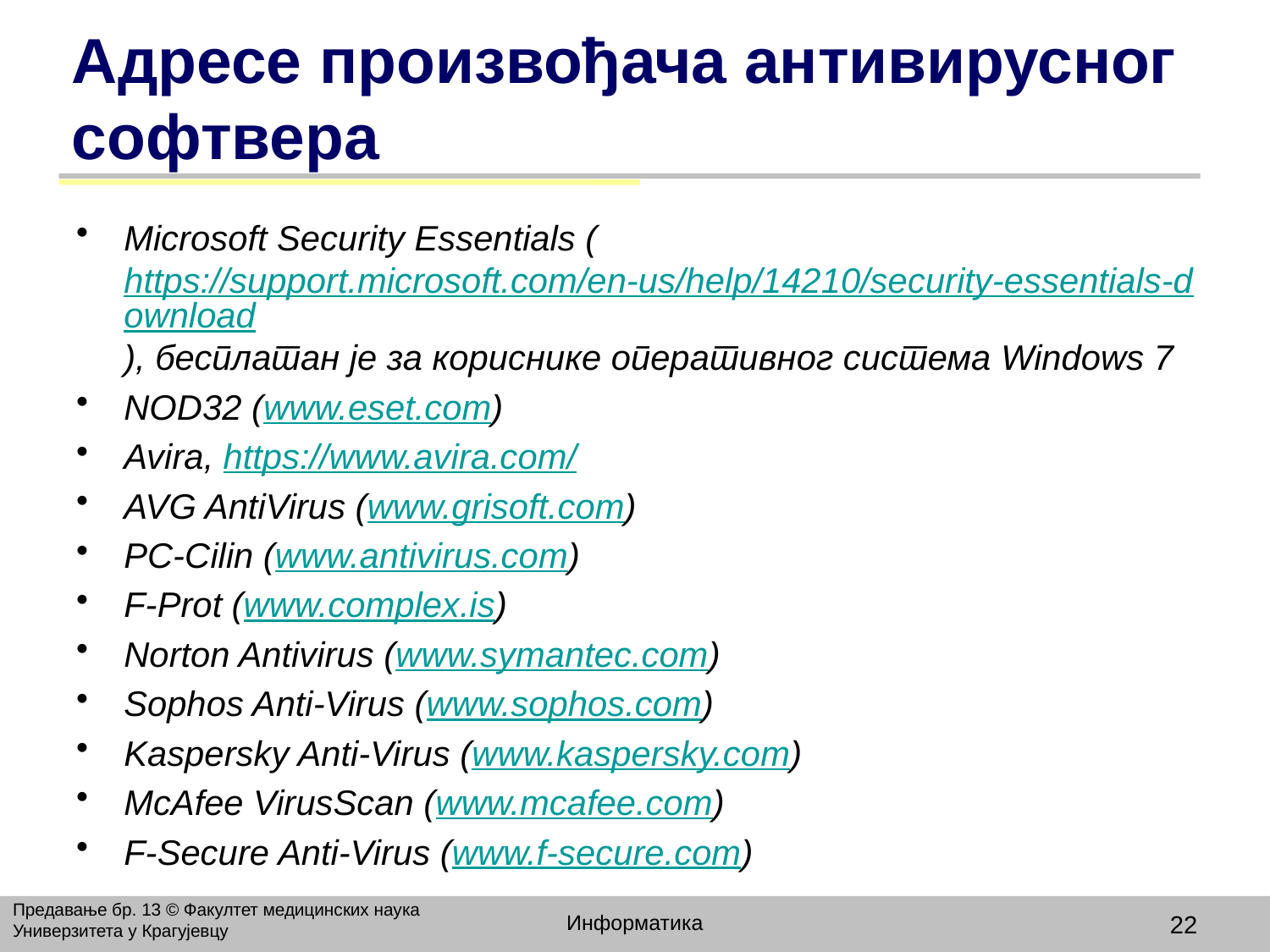

# Адресе произвођача антивирусног софтвера
Microsoft Security Essentials (https://support.microsoft.com/en-us/help/14210/security-essentials-download), бесплатан је за кориснике оперативног система Windows 7
NOD32 (www.eset.com)
Avira, https://www.avira.com/
AVG AntiVirus (www.grisoft.com)
PC-Cilin (www.antivirus.com)
F-Prot (www.complex.is)
Norton Antivirus (www.symantec.com)
Sophos Anti-Virus (www.sophos.com)
Kaspersky Anti-Virus (www.kaspersky.com)
McAfee VirusScan (www.mcafee.com)
F-Secure Anti-Virus (www.f-secure.com)
Предавање бр. 13 © Факултет медицинских наука Универзитета у Крагујевцу
Информатика
22